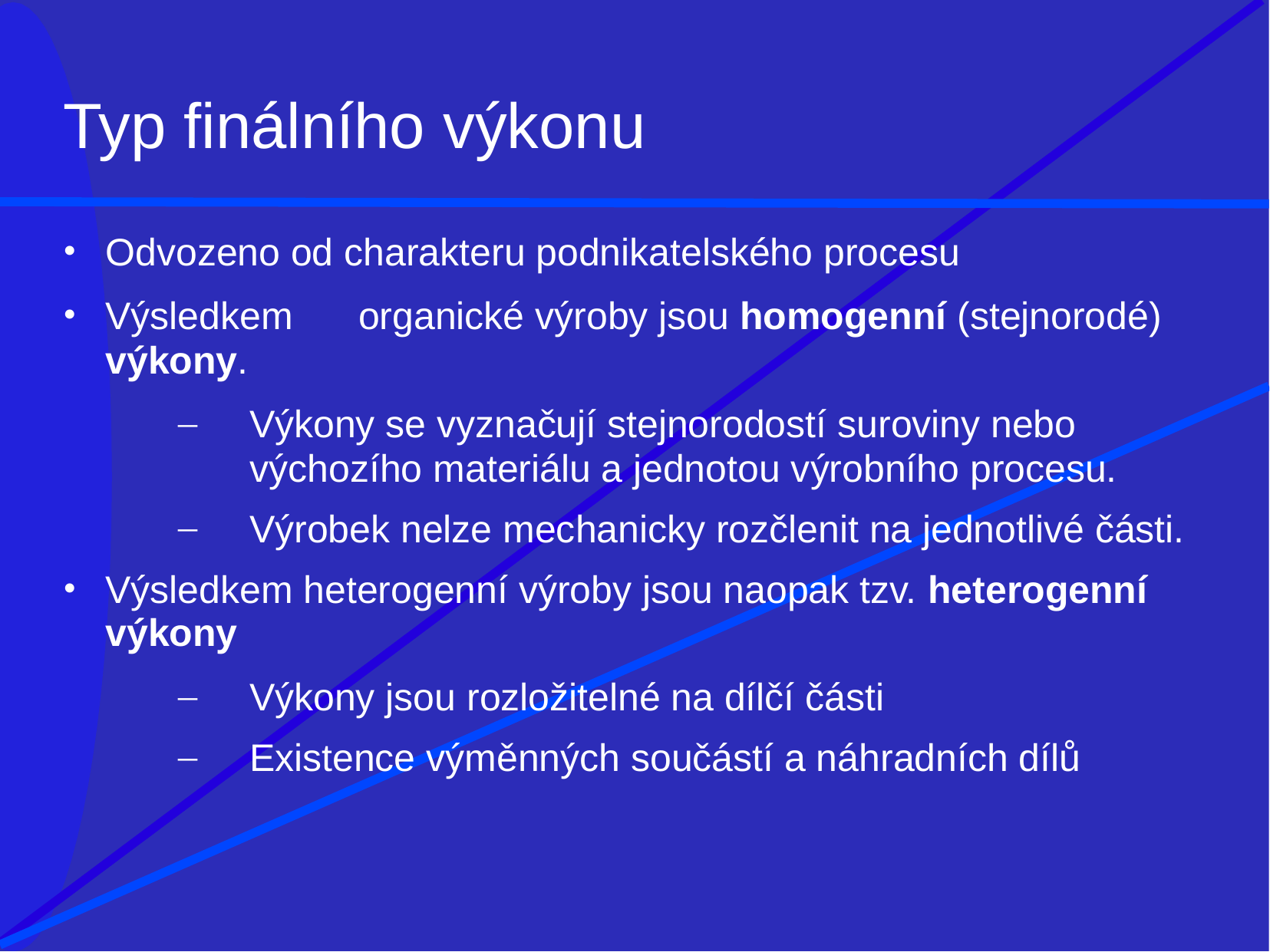

# Typ finálního výkonu
Odvozeno od charakteru podnikatelského procesu
Výsledkem	organické výroby jsou homogenní (stejnorodé)
výkony.
Výkony se vyznačují stejnorodostí suroviny nebo
výchozího materiálu a jednotou výrobního procesu.
Výrobek nelze mechanicky rozčlenit na jednotlivé části.
Výsledkem heterogenní výroby jsou naopak tzv. heterogenní výkony
Výkony jsou rozložitelné na dílčí části
Existence výměnných součástí a náhradních dílů